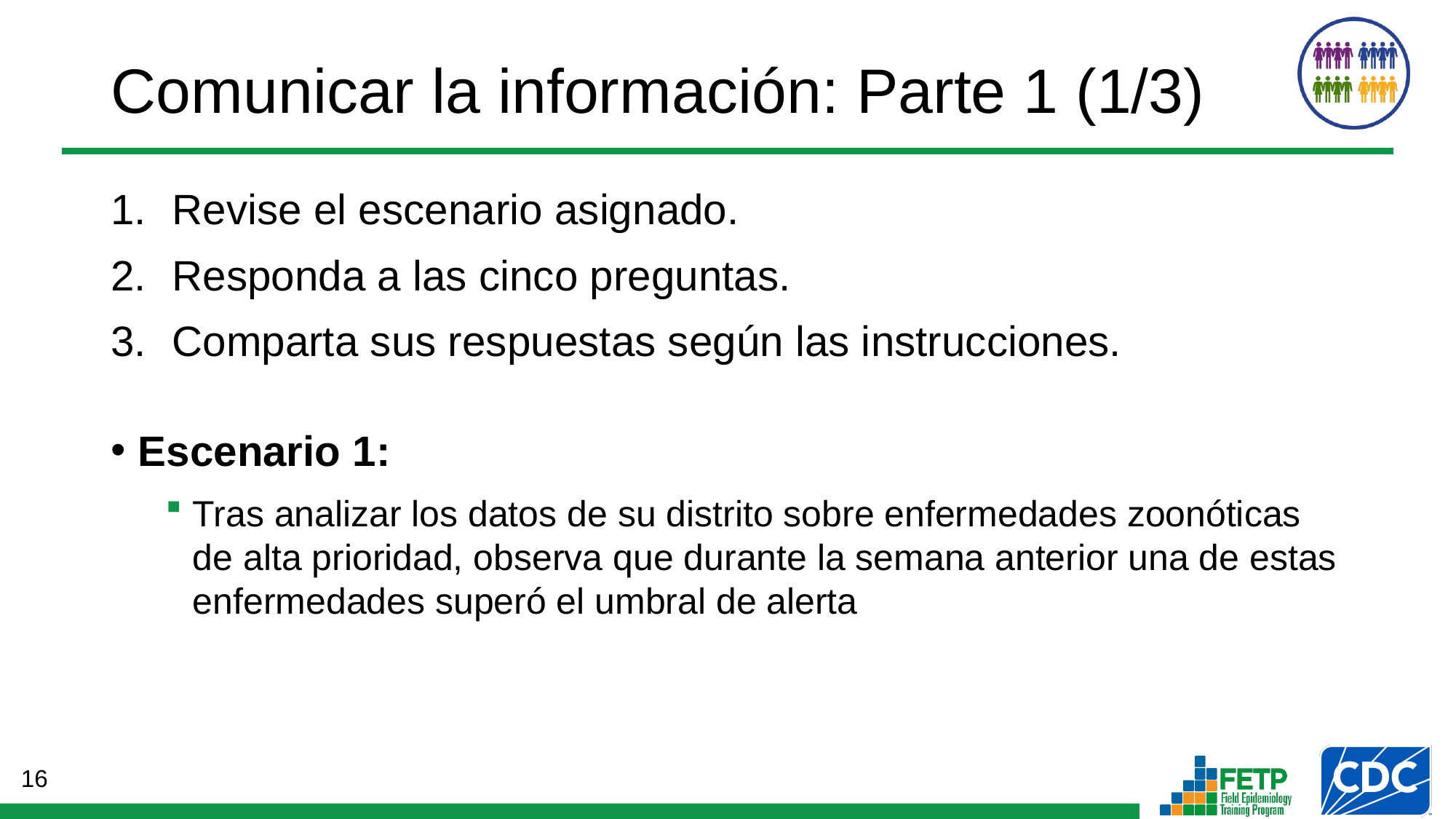

# Comunicar la información: Parte 1 (1/3)
Revise el escenario asignado.
Responda a las cinco preguntas.
Comparta sus respuestas según las instrucciones.

Escenario 1:
Tras analizar los datos de su distrito sobre enfermedades zoonóticas de alta prioridad, observa que durante la semana anterior una de estas enfermedades superó el umbral de alerta